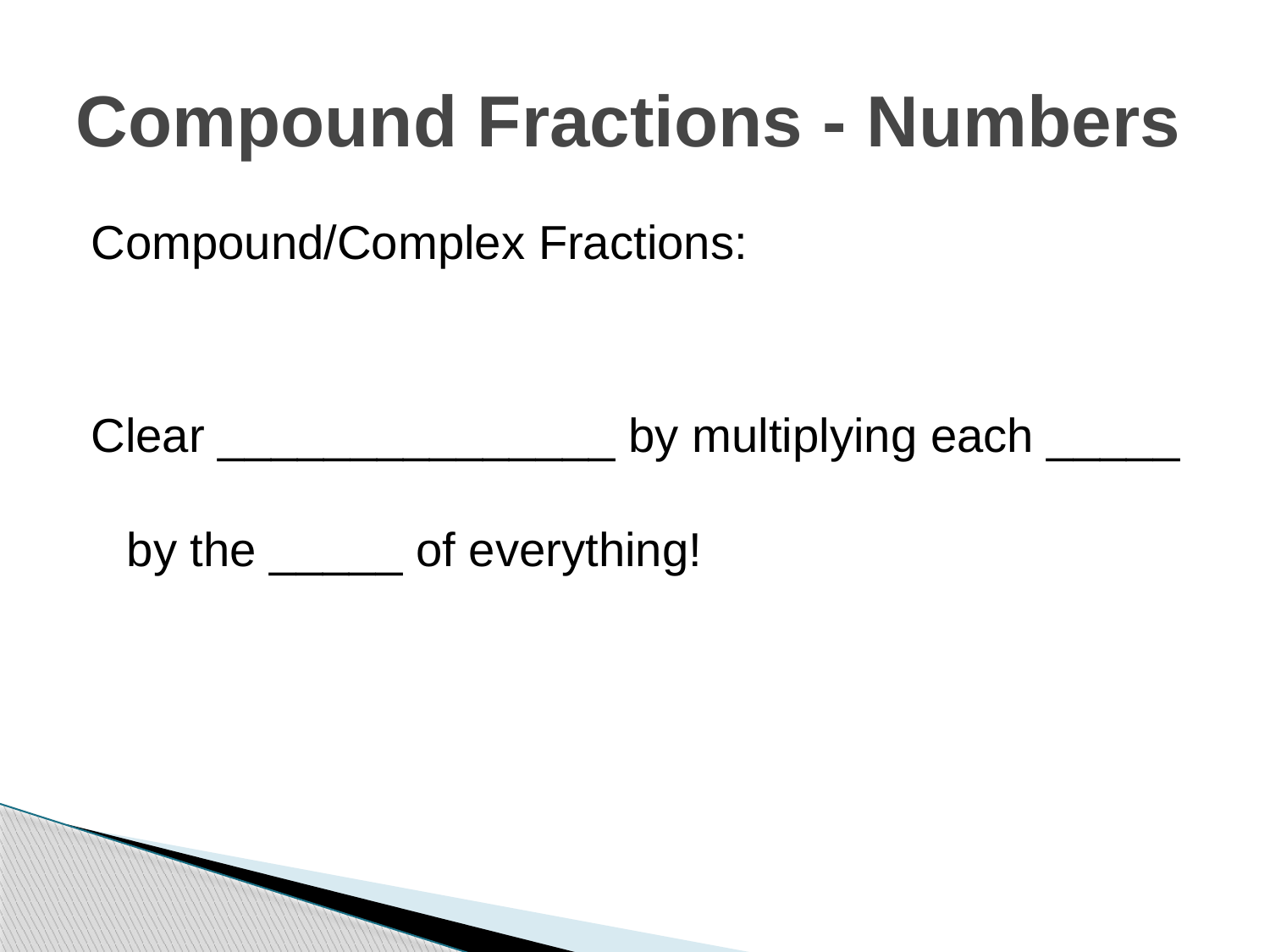

# Compound Fractions - Numbers
Compound/Complex Fractions:

Clear _______________ by multiplying each _____
by the _____ of everything!